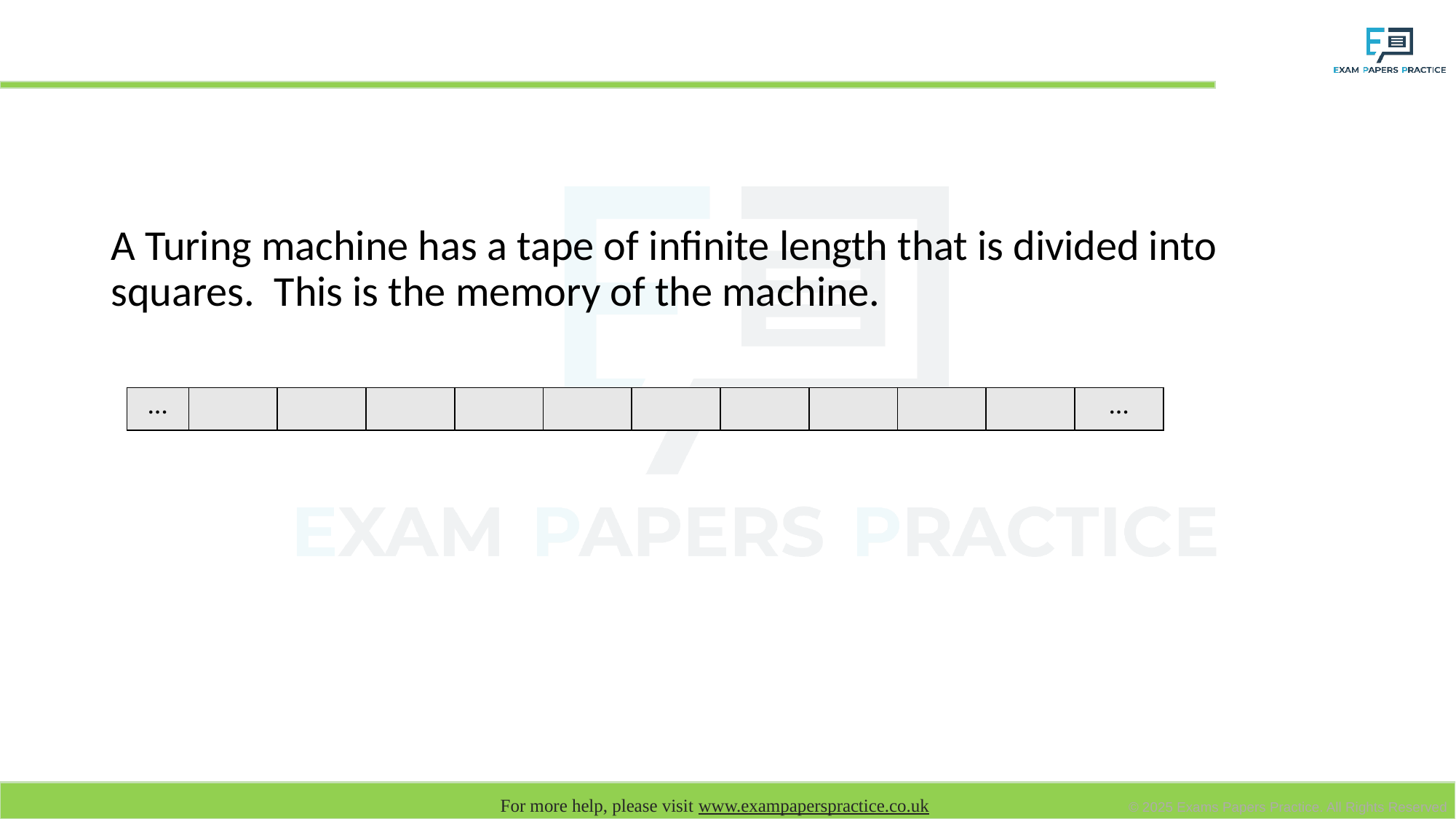

# Turing machine components (The tape)
A Turing machine has a tape of infinite length that is divided into squares.  This is the memory of the machine.

| … |  |  |  |  |  |  |  |  |  |  | … |
| --- | --- | --- | --- | --- | --- | --- | --- | --- | --- | --- | --- |